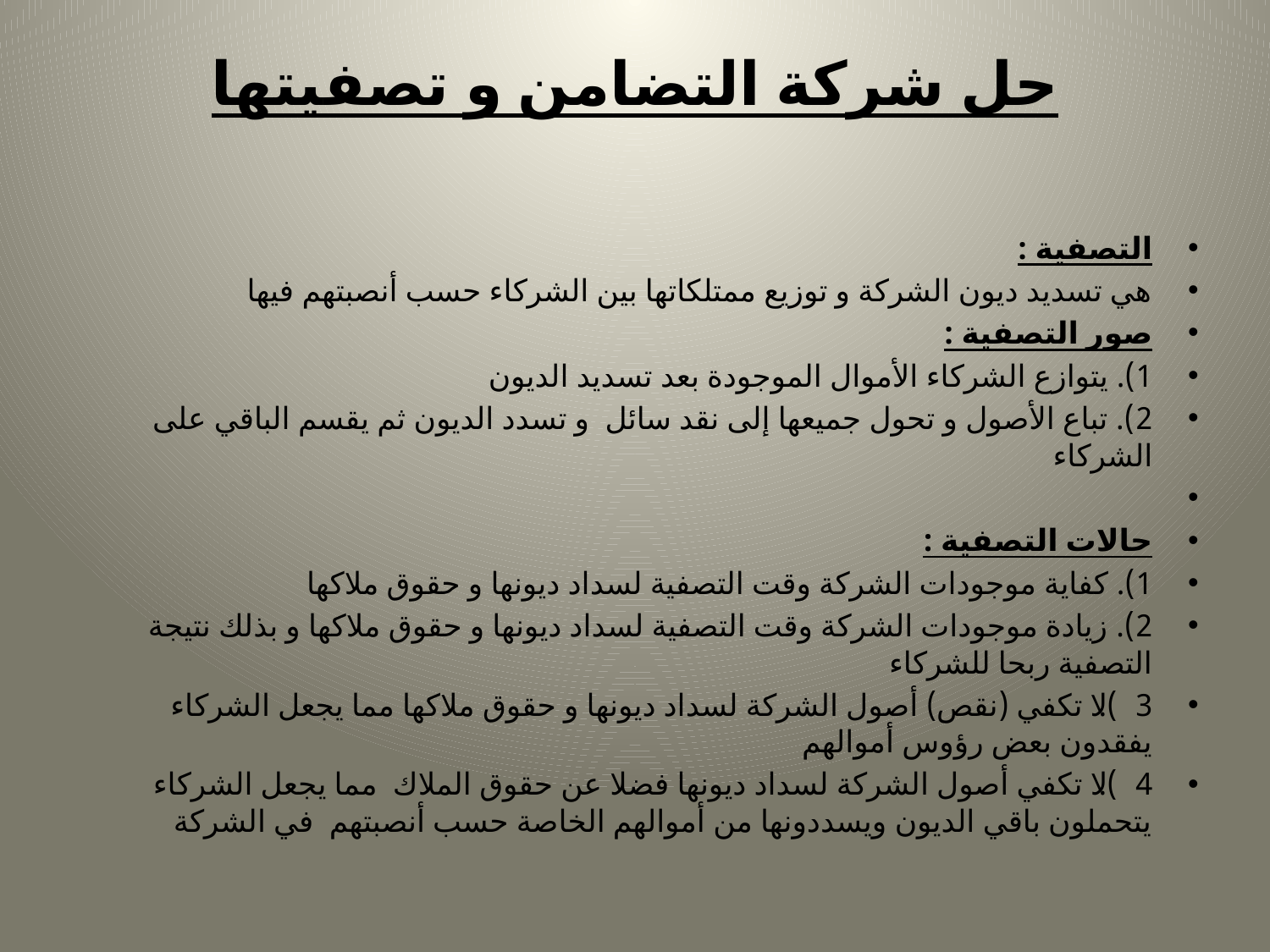

# حل شركة التضامن و تصفيتها
التصفية :
هي تسديد ديون الشركة و توزيع ممتلكاتها بين الشركاء حسب أنصبتهم فيها
صور التصفية :
1). يتوازع الشركاء الأموال الموجودة بعد تسديد الديون
2). تباع الأصول و تحول جميعها إلى نقد سائل  و تسدد الديون ثم يقسم الباقي على الشركاء

حالات التصفية :
1). كفاية موجودات الشركة وقت التصفية لسداد ديونها و حقوق ملاكها
2). زيادة موجودات الشركة وقت التصفية لسداد ديونها و حقوق ملاكها و بذلك نتيجة التصفية ربحا للشركاء
3). لا تكفي (نقص) أصول الشركة لسداد ديونها و حقوق ملاكها مما يجعل الشركاء يفقدون بعض رؤوس أموالهم
4). لا تكفي أصول الشركة لسداد ديونها فضلا عن حقوق الملاك  مما يجعل الشركاء يتحملون باقي الديون ويسددونها من أموالهم الخاصة حسب أنصبتهم  في الشركة